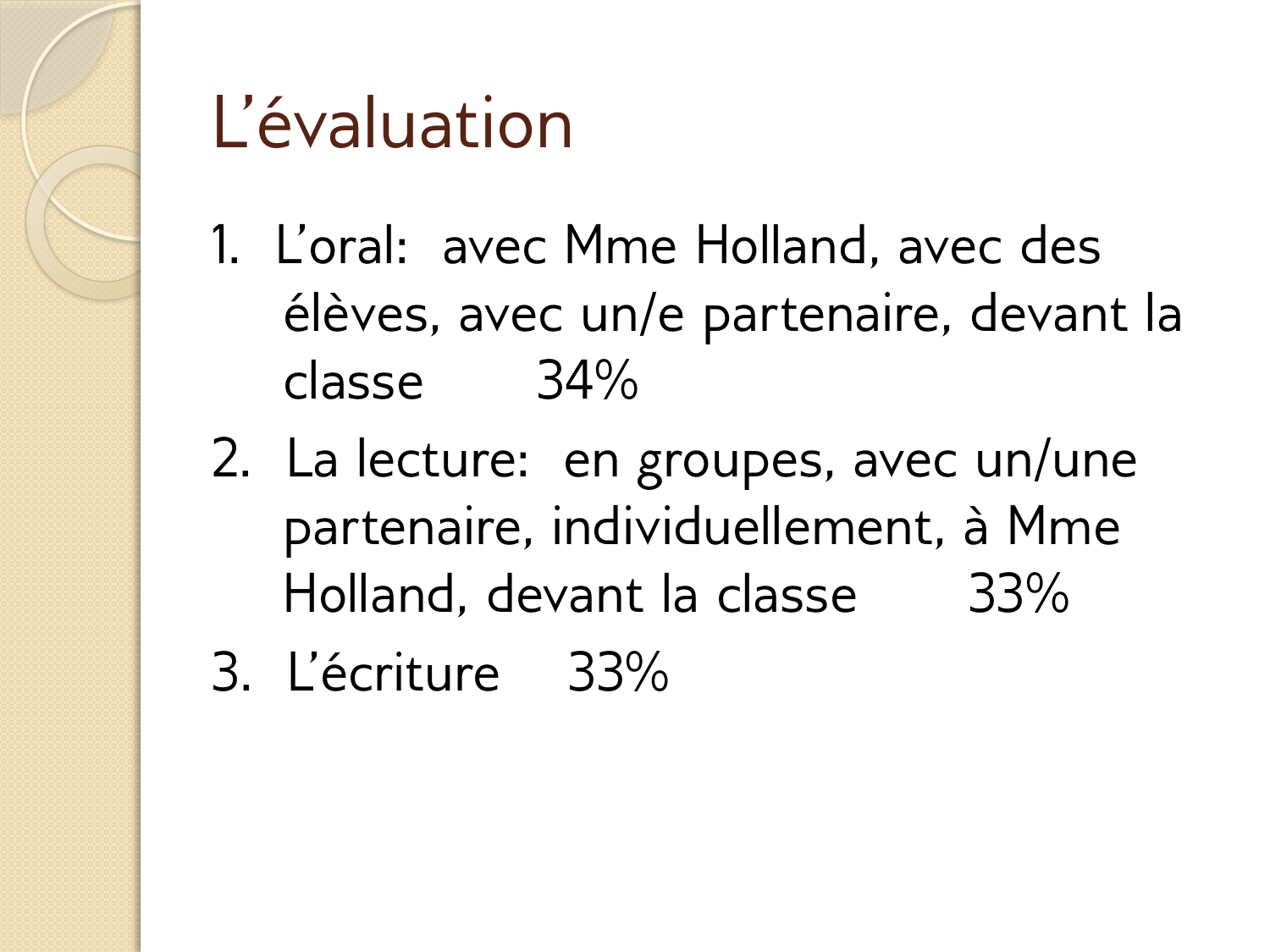

# L’évaluation
1.  L’oral:  avec Mme Holland, avec des élèves, avec un/e partenaire, devant la classe 	34%
2.  La lecture:  en groupes, avec un/une partenaire, individuellement, à Mme Holland, devant la classe	   33%
3.  L’écriture    33%